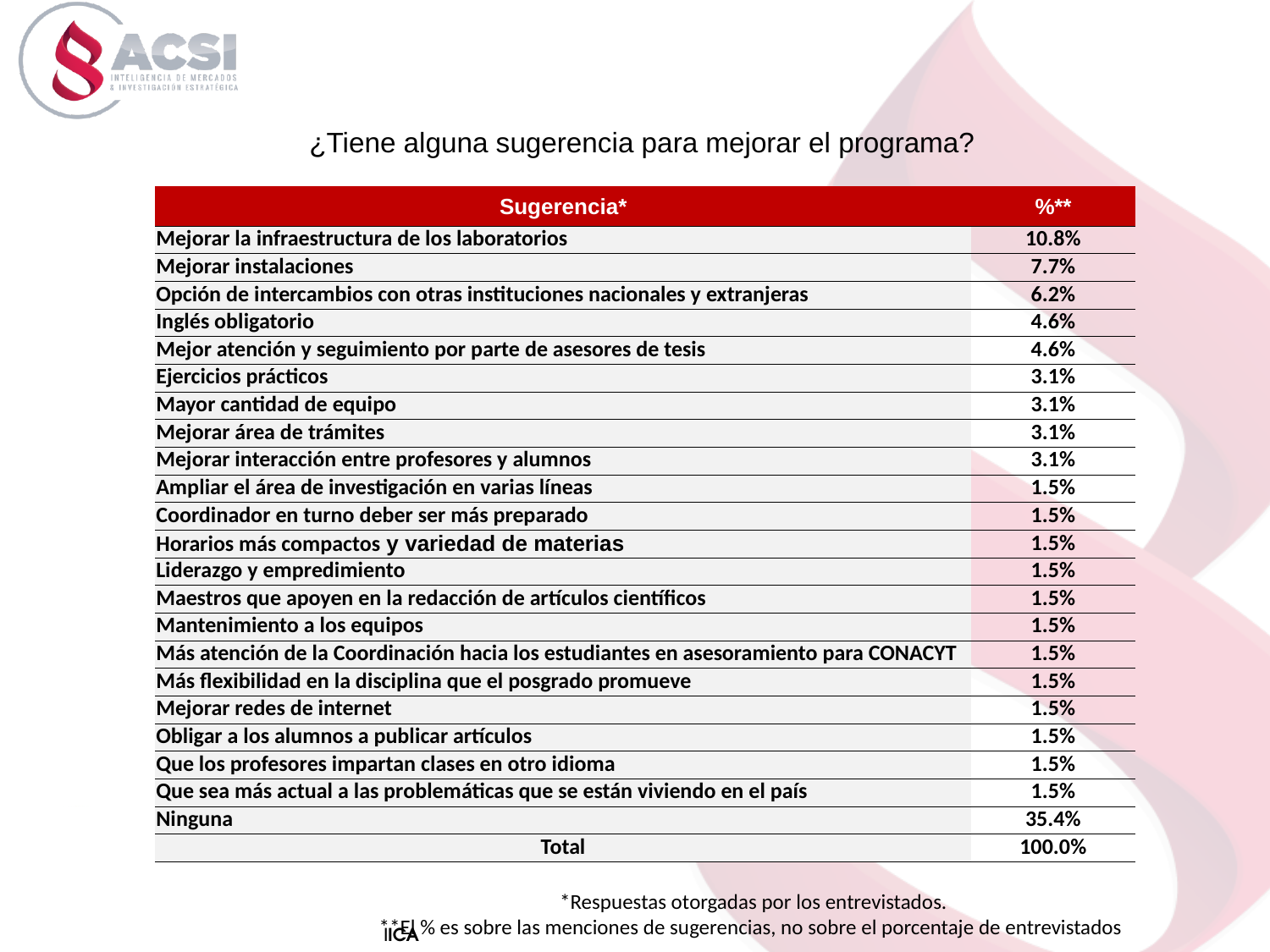

¿Tiene alguna sugerencia para mejorar el programa?
| Sugerencia\* | %\*\* |
| --- | --- |
| Mejorar la infraestructura de los laboratorios | 10.8% |
| Mejorar instalaciones | 7.7% |
| Opción de intercambios con otras instituciones nacionales y extranjeras | 6.2% |
| Inglés obligatorio | 4.6% |
| Mejor atención y seguimiento por parte de asesores de tesis | 4.6% |
| Ejercicios prácticos | 3.1% |
| Mayor cantidad de equipo | 3.1% |
| Mejorar área de trámites | 3.1% |
| Mejorar interacción entre profesores y alumnos | 3.1% |
| Ampliar el área de investigación en varias líneas | 1.5% |
| Coordinador en turno deber ser más preparado | 1.5% |
| Horarios más compactos y variedad de materias | 1.5% |
| Liderazgo y empredimiento | 1.5% |
| Maestros que apoyen en la redacción de artículos científicos | 1.5% |
| Mantenimiento a los equipos | 1.5% |
| Más atención de la Coordinación hacia los estudiantes en asesoramiento para CONACYT | 1.5% |
| Más flexibilidad en la disciplina que el posgrado promueve | 1.5% |
| Mejorar redes de internet | 1.5% |
| Obligar a los alumnos a publicar artículos | 1.5% |
| Que los profesores impartan clases en otro idioma | 1.5% |
| Que sea más actual a las problemáticas que se están viviendo en el país | 1.5% |
| Ninguna | 35.4% |
| Total | 100.0% |

*Respuestas otorgadas por los entrevistados.
**El % es sobre las menciones de sugerencias, no sobre el porcentaje de entrevistados